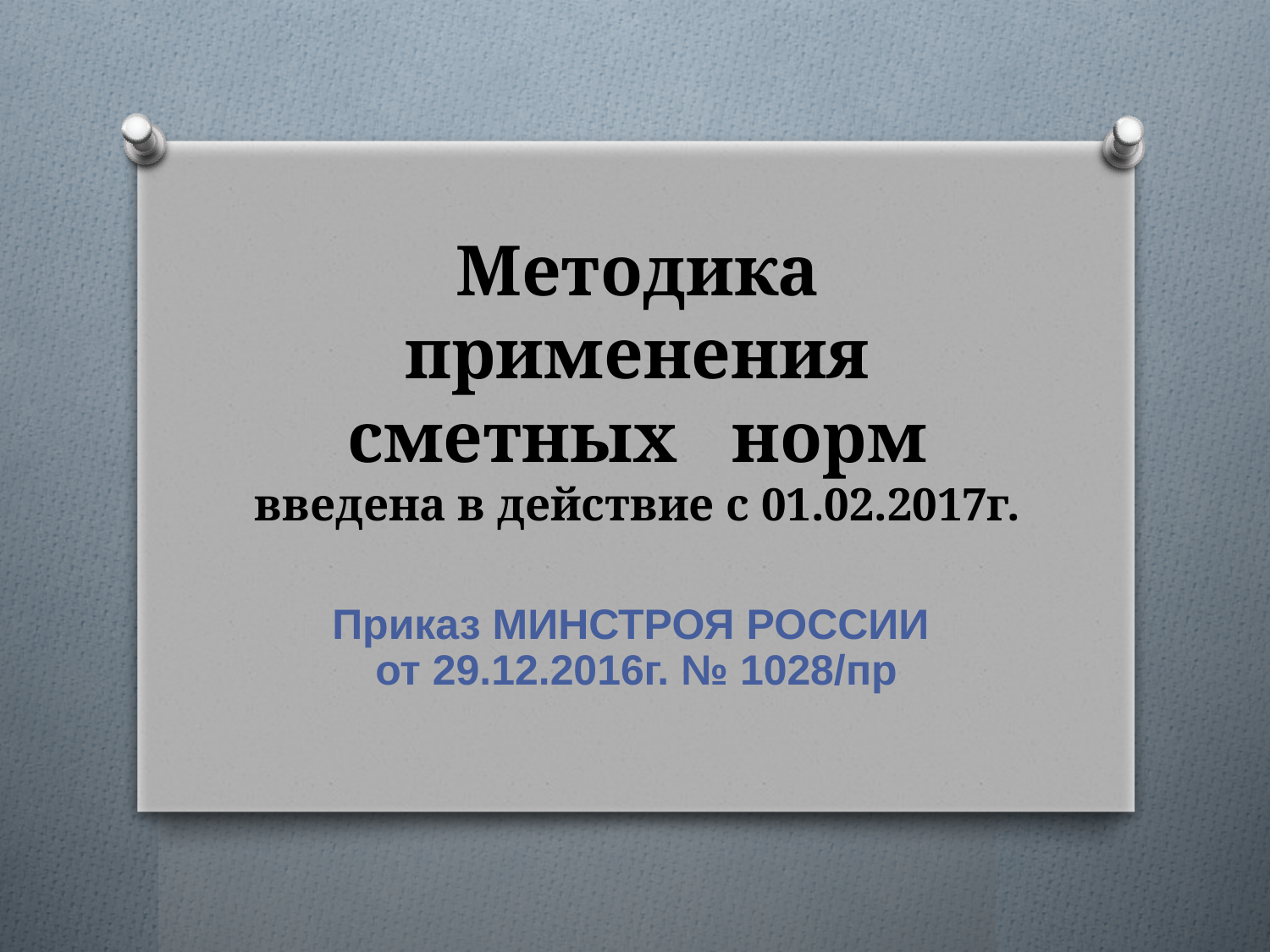

# Методика применения сметных   норм введена в действие с 01.02.2017г.

Приказ МИНСТРОЯ РОССИИ
от 29.12.2016г. № 1028/пр